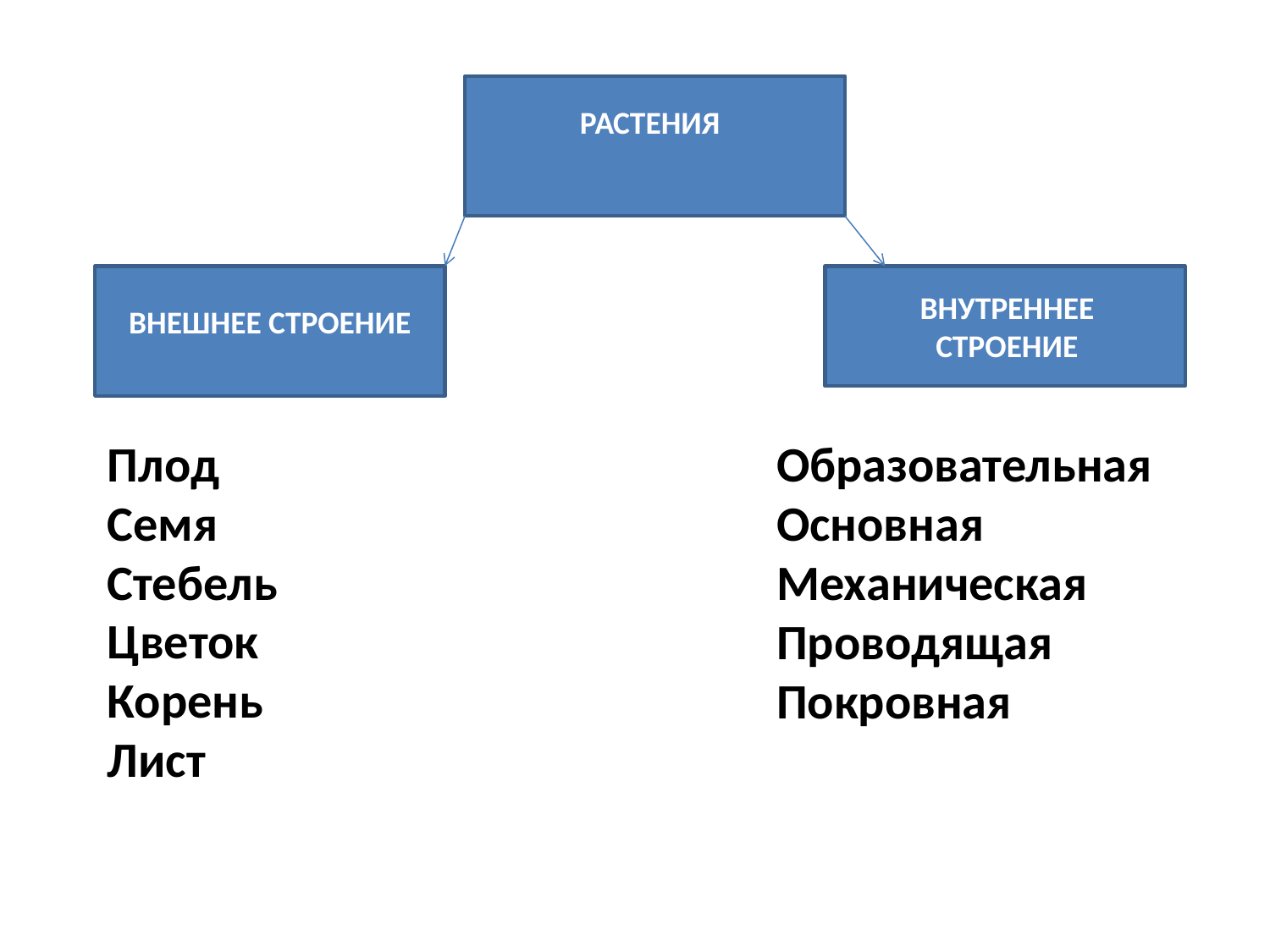

РАСТЕНИЯ

ВНУТРЕННЕЕ СТРОЕНИЕ
ВНЕШНЕЕ СТРОЕНИЕ
Плод
Семя
Стебель
Цветок
Корень
Лист
Образовательная
Основная
Механическая
Проводящая
Покровная